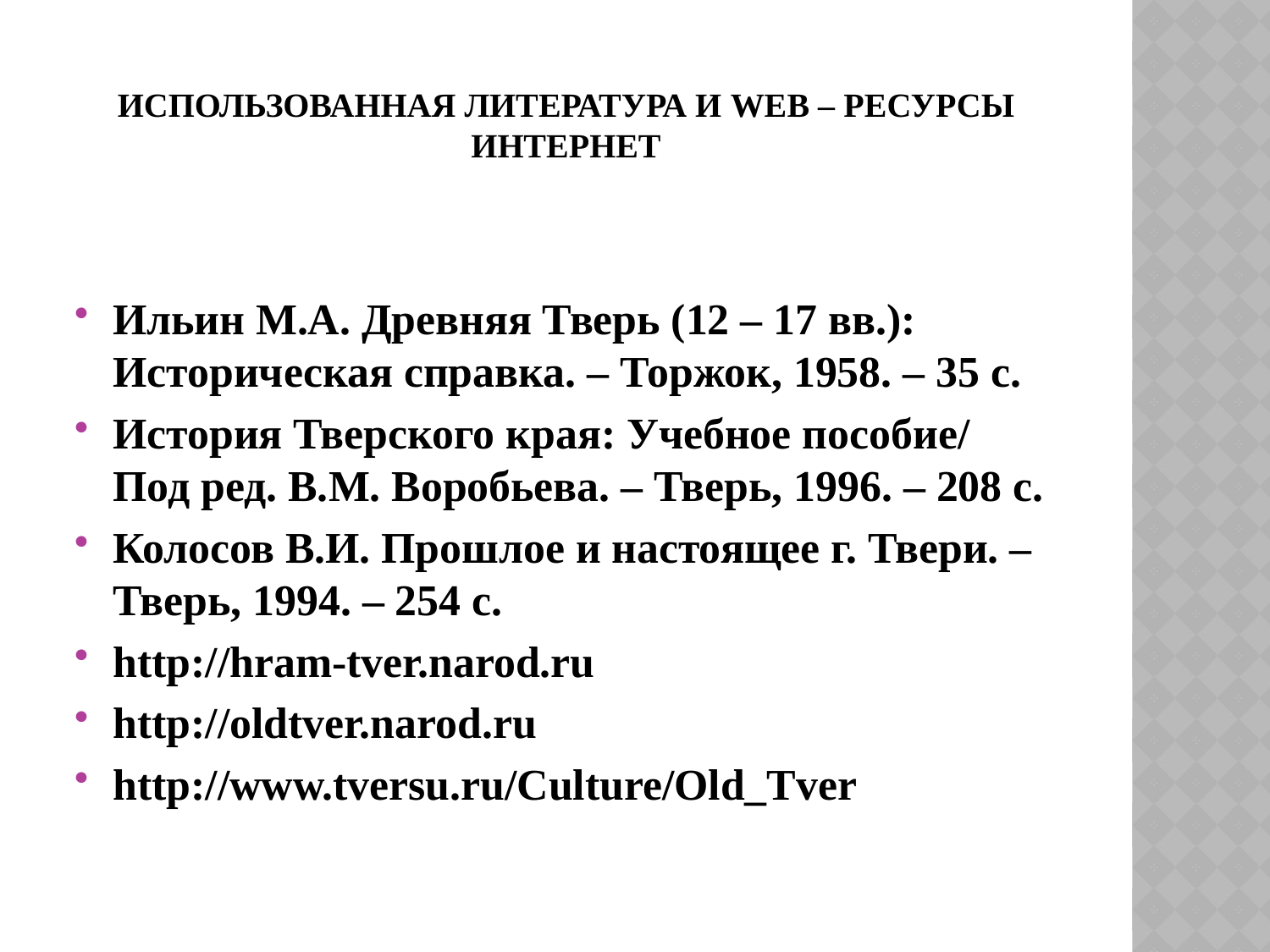

# ИСПОЛЬЗОВАННАЯ ЛИТЕРАТУРА И WEB – РЕСУРСЫ ИНТЕРНЕТ

Ильин М.А. Древняя Тверь (12 – 17 вв.): Историческая справка. – Торжок, 1958. – 35 с.
История Тверского края: Учебное пособие/ Под ред. В.М. Воробьева. – Тверь, 1996. – 208 с.
Колосов В.И. Прошлое и настоящее г. Твери. – Тверь, 1994. – 254 с.
http://hram-tver.narod.ru
http://oldtver.narod.ru
http://www.tversu.ru/Culture/Old_Tver